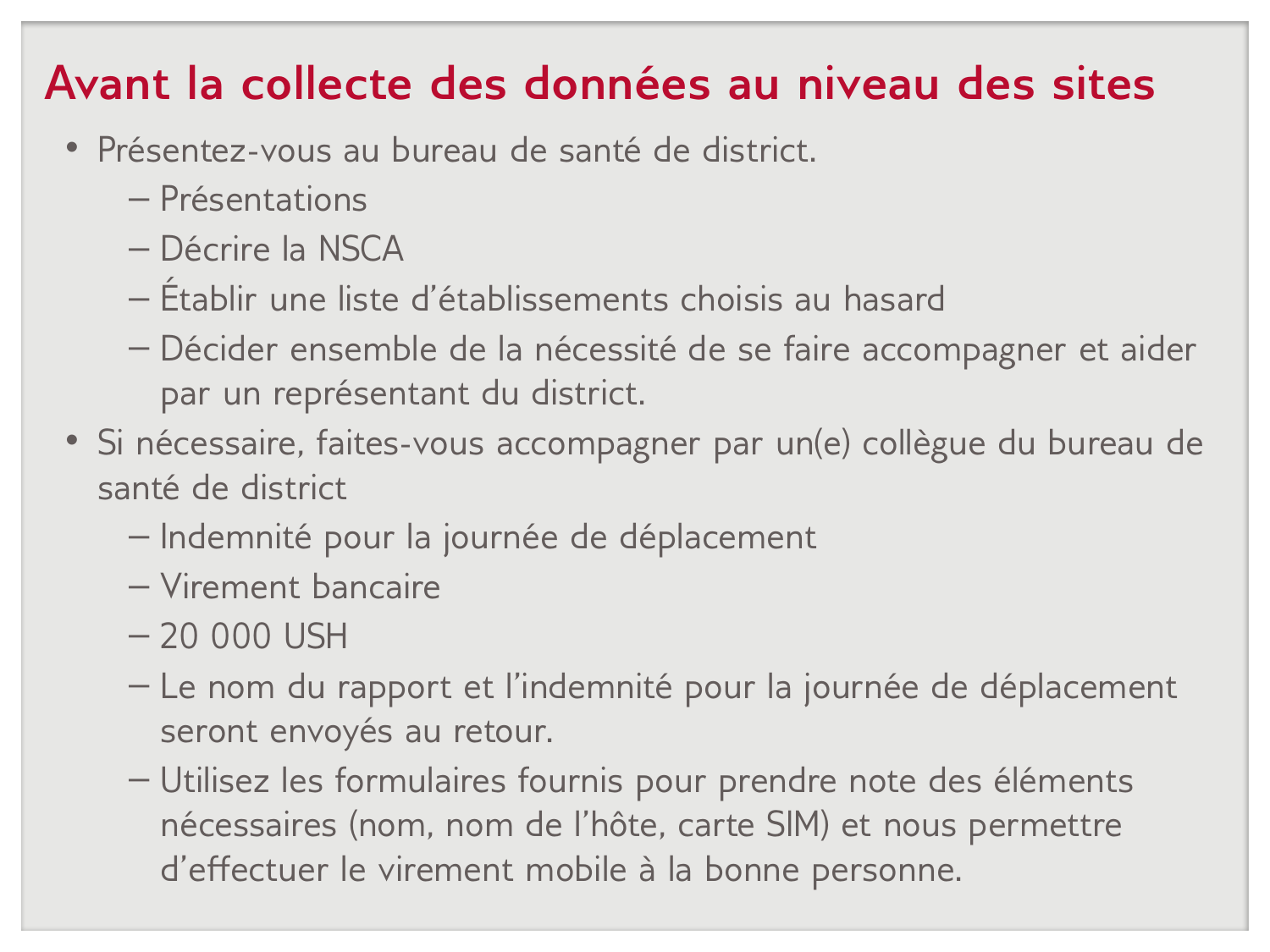

# Avant la collecte des données au niveau des sites
Présentez-vous au bureau de santé de district.
Présentations
Décrire la NSCA
Établir une liste d’établissements choisis au hasard
Décider ensemble de la nécessité de se faire accompagner et aider par un représentant du district.
Si nécessaire, faites-vous accompagner par un(e) collègue du bureau de santé de district
Indemnité pour la journée de déplacement
Virement bancaire
20 000 USH
Le nom du rapport et l’indemnité pour la journée de déplacement seront envoyés au retour.
Utilisez les formulaires fournis pour prendre note des éléments nécessaires (nom, nom de l’hôte, carte SIM) et nous permettre d’effectuer le virement mobile à la bonne personne.